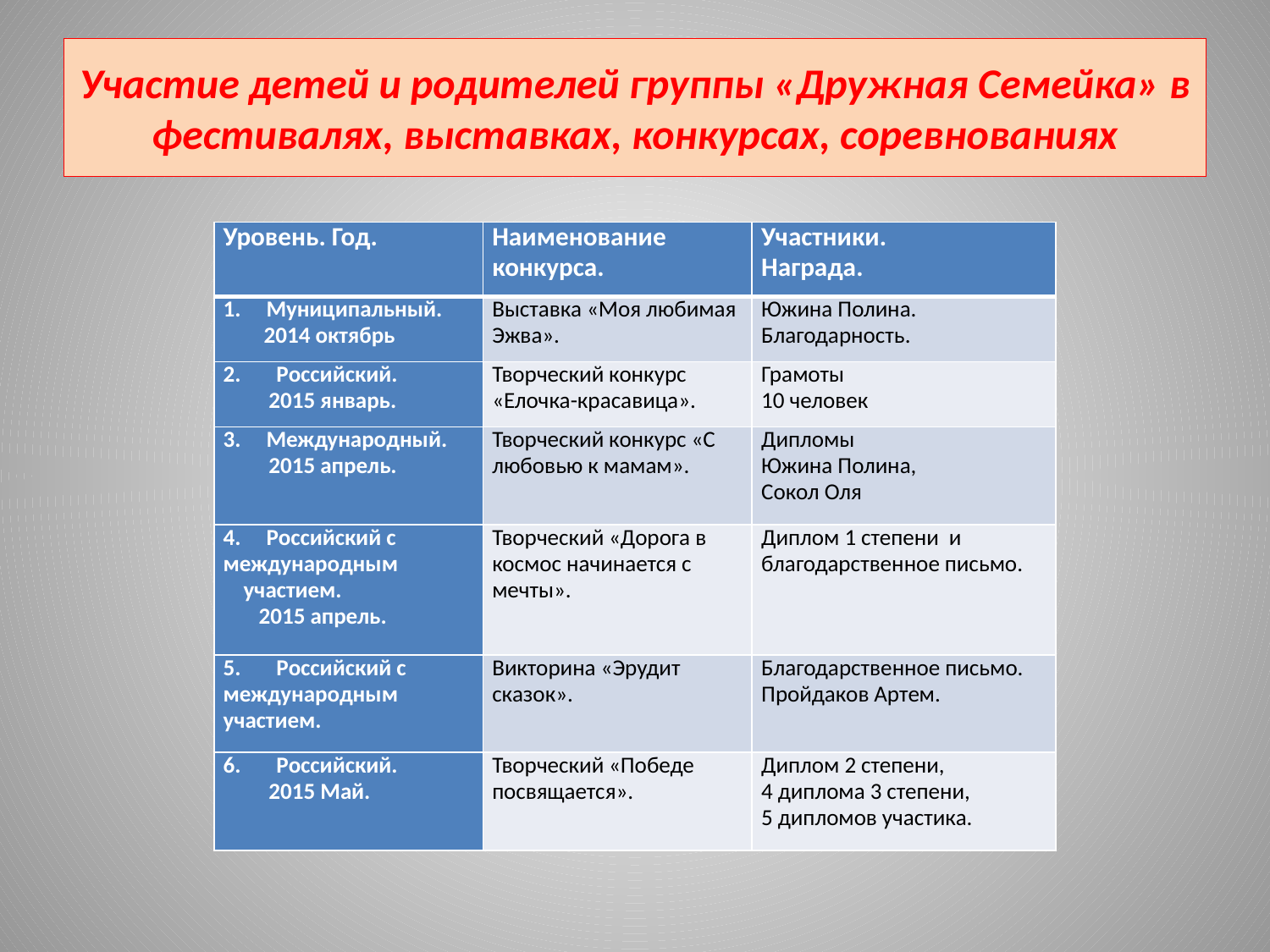

# Участие детей и родителей группы «Дружная Семейка» в фестивалях, выставках, конкурсах, соревнованиях
| Уровень. Год. | Наименование конкурса. | Участники. Награда. |
| --- | --- | --- |
| 1. Муниципальный. 2014 октябрь | Выставка «Моя любимая Эжва». | Южина Полина. Благодарность. |
| 2. Российский. 2015 январь. | Творческий конкурс «Елочка-красавица». | Грамоты 10 человек |
| 3. Международный. 2015 апрель. | Творческий конкурс «С любовью к мамам». | Дипломы Южина Полина, Сокол Оля |
| 4. Российский с международным участием. 2015 апрель. | Творческий «Дорога в космос начинается с мечты». | Диплом 1 степени и благодарственное письмо. |
| 5. Российский с международным участием. | Викторина «Эрудит сказок». | Благодарственное письмо. Пройдаков Артем. |
| 6. Российский. 2015 Май. | Творческий «Победе посвящается». | Диплом 2 степени, 4 диплома 3 степени, 5 дипломов участика. |